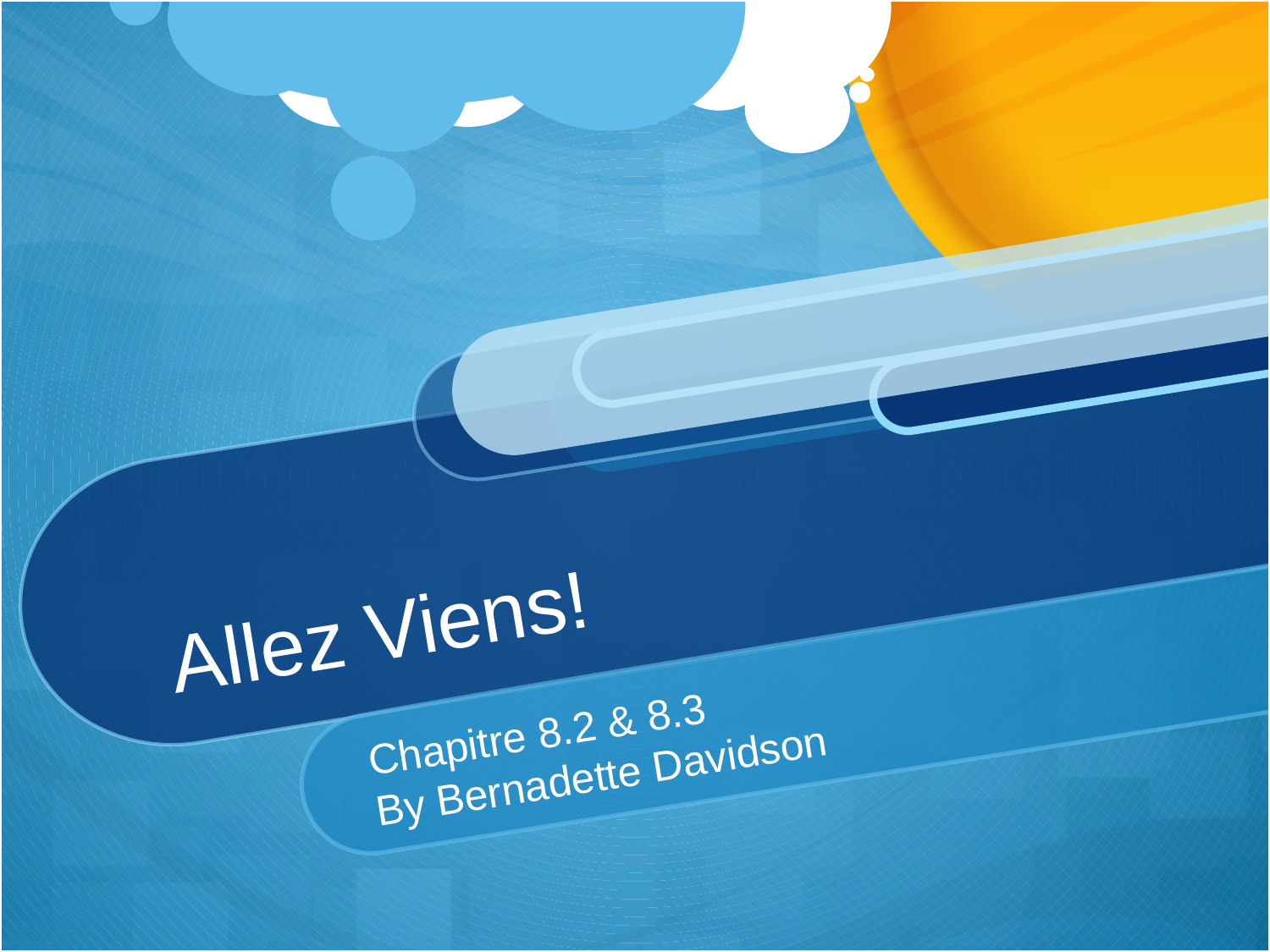

# Allez Viens!
Chapitre 8.2 & 8.3
By Bernadette Davidson